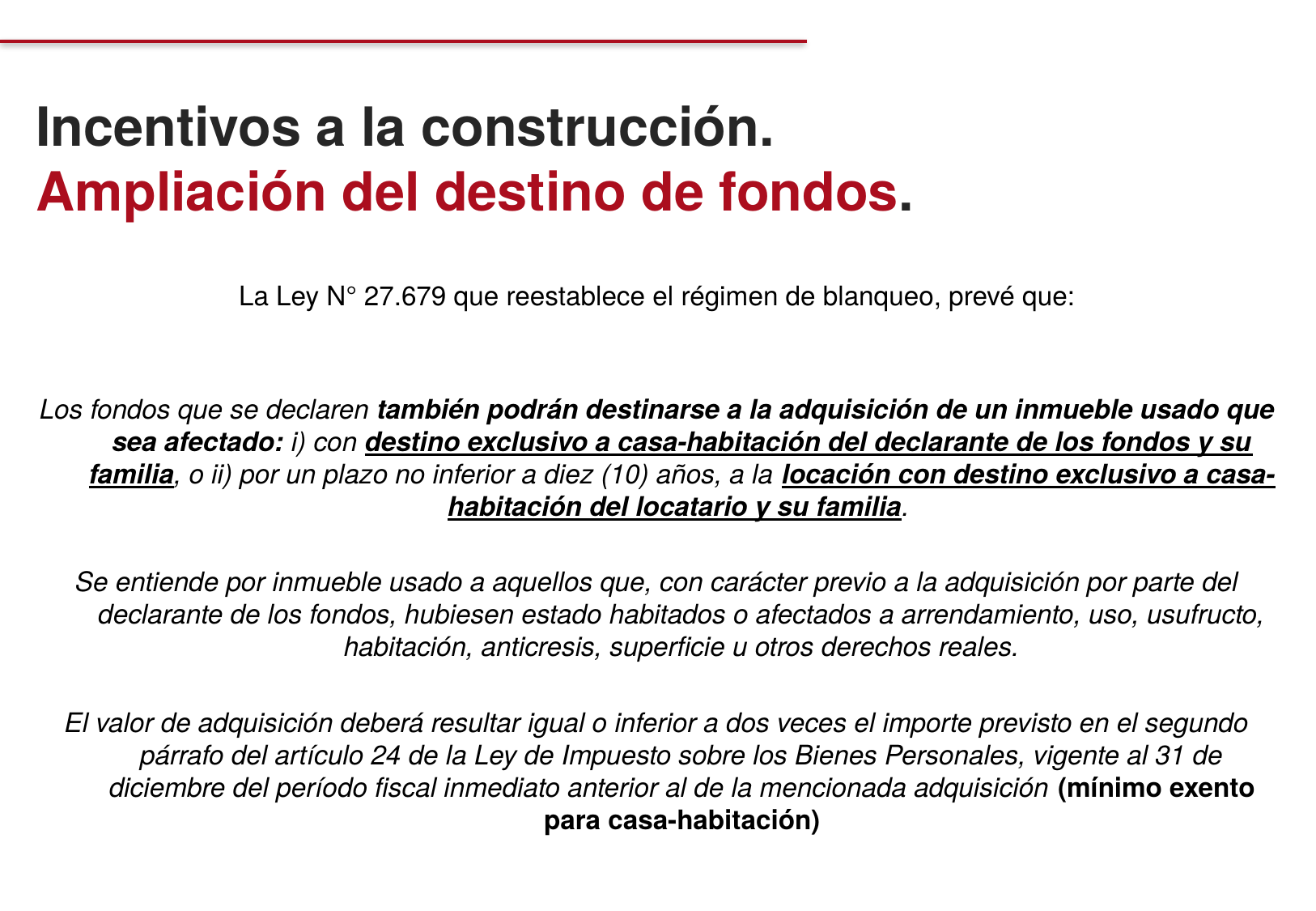

Incentivos a la construcción.
Ampliación del destino de fondos.
La Ley N° 27.679 que reestablece el régimen de blanqueo, prevé que:

Los fondos que se declaren también podrán destinarse a la adquisición de un inmueble usado que sea afectado: i) con destino exclusivo a casa-habitación del declarante de los fondos y su familia, o ii) por un plazo no inferior a diez (10) años, a la locación con destino exclusivo a casa-habitación del locatario y su familia.

Se entiende por inmueble usado a aquellos que, con carácter previo a la adquisición por parte del declarante de los fondos, hubiesen estado habitados o afectados a arrendamiento, uso, usufructo, habitación, anticresis, superficie u otros derechos reales.

El valor de adquisición deberá resultar igual o inferior a dos veces el importe previsto en el segundo párrafo del artículo 24 de la Ley de Impuesto sobre los Bienes Personales, vigente al 31 de diciembre del período fiscal inmediato anterior al de la mencionada adquisición (mínimo exento para casa-habitación)